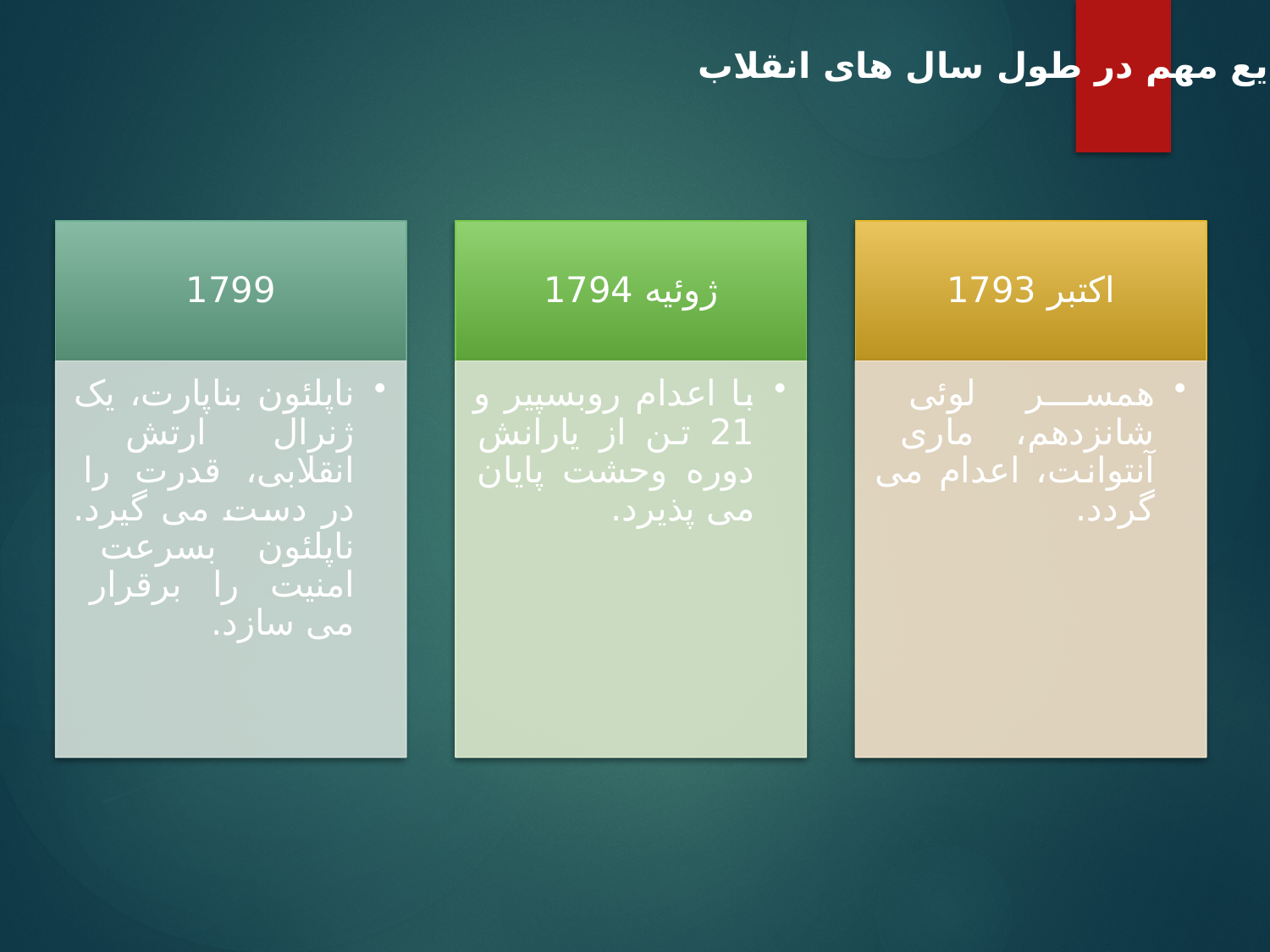

وقایع مهم در طول سال های انقلاب
اکتبر 1793
همسر لوئی شانزدهم، ماری آنتوانت، اعدام می گردد.
ژوئیه 1794
با اعدام روبسپیر و 21 تن از یارانش دوره وحشت پایان می پذیرد.
1799
ناپلئون بناپارت، یک ژنرال ارتش انقلابی، قدرت را در دست می گیرد. ناپلئون بسرعت امنیت را برقرار می سازد.